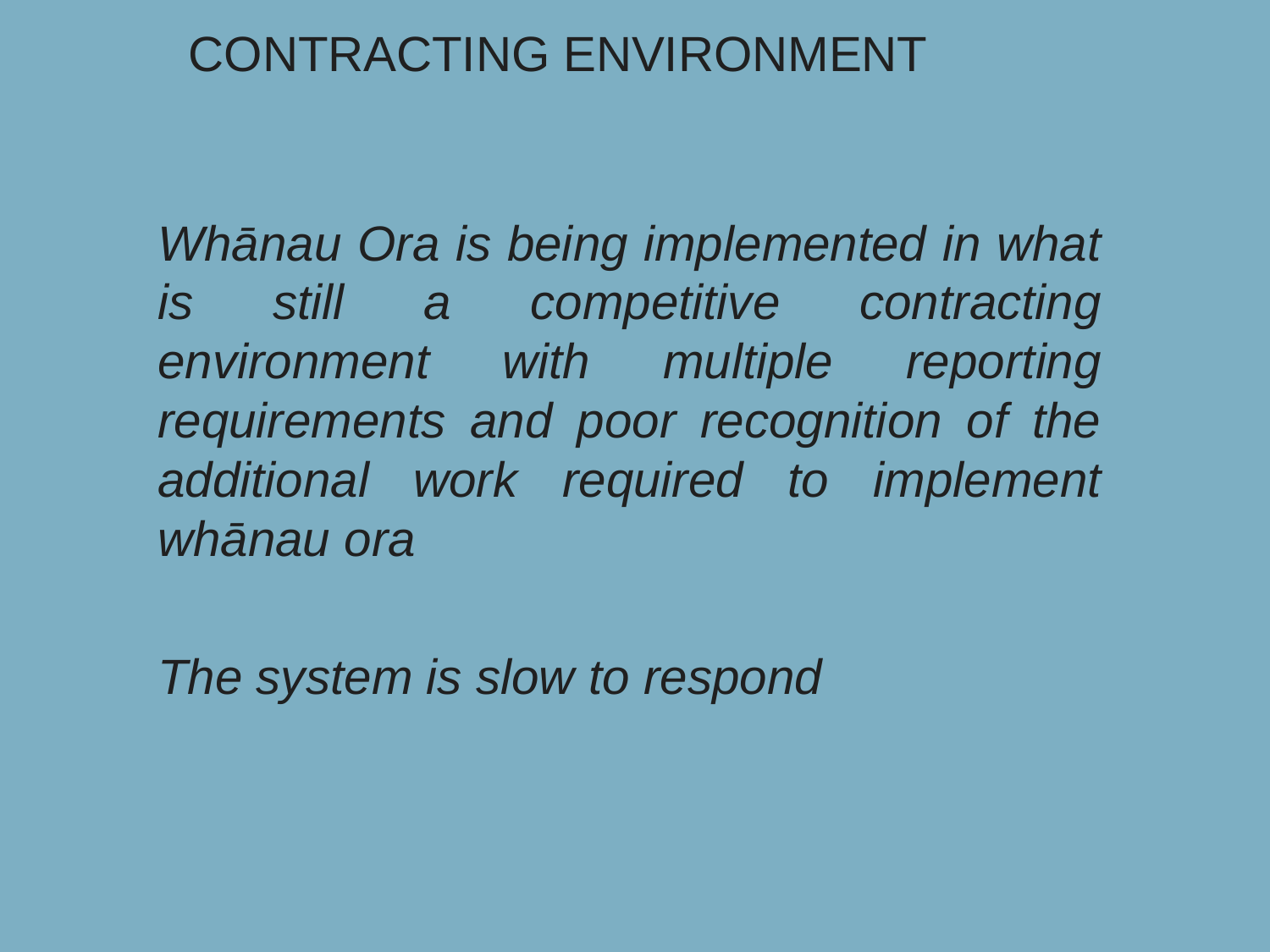

Contracting environment

Whānau Ora is being implemented in what is still a competitive contracting environment with multiple reporting requirements and poor recognition of the additional work required to implement whānau ora

The system is slow to respond